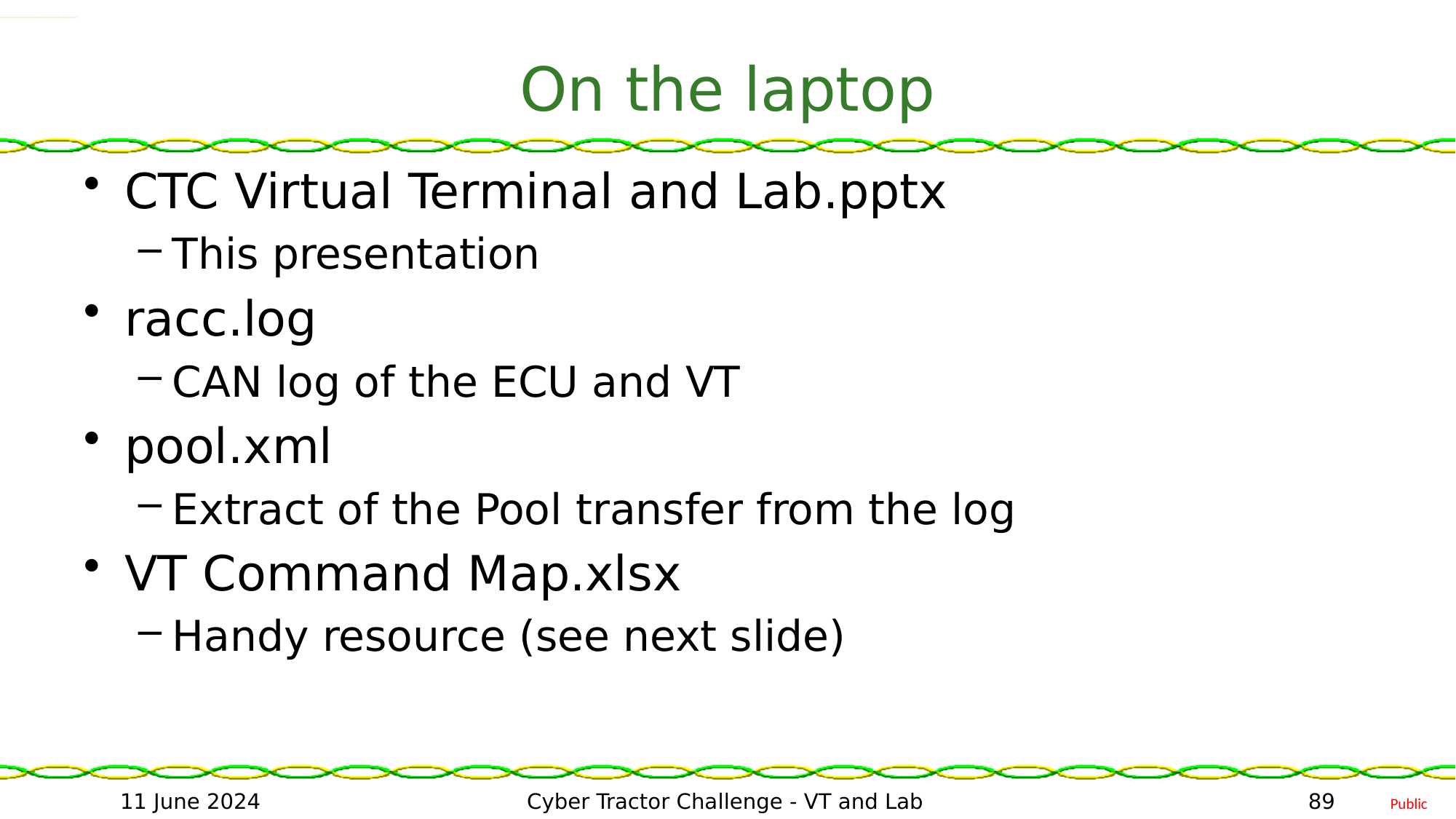

# On the laptop
CTC Virtual Terminal and Lab.pptx
This presentation
racc.log
CAN log of the ECU and VT
pool.xml
Extract of the Pool transfer from the log
VT Command Map.xlsx
Handy resource (see next slide)
11 June 2024
Cyber Tractor Challenge - VT and Lab
89